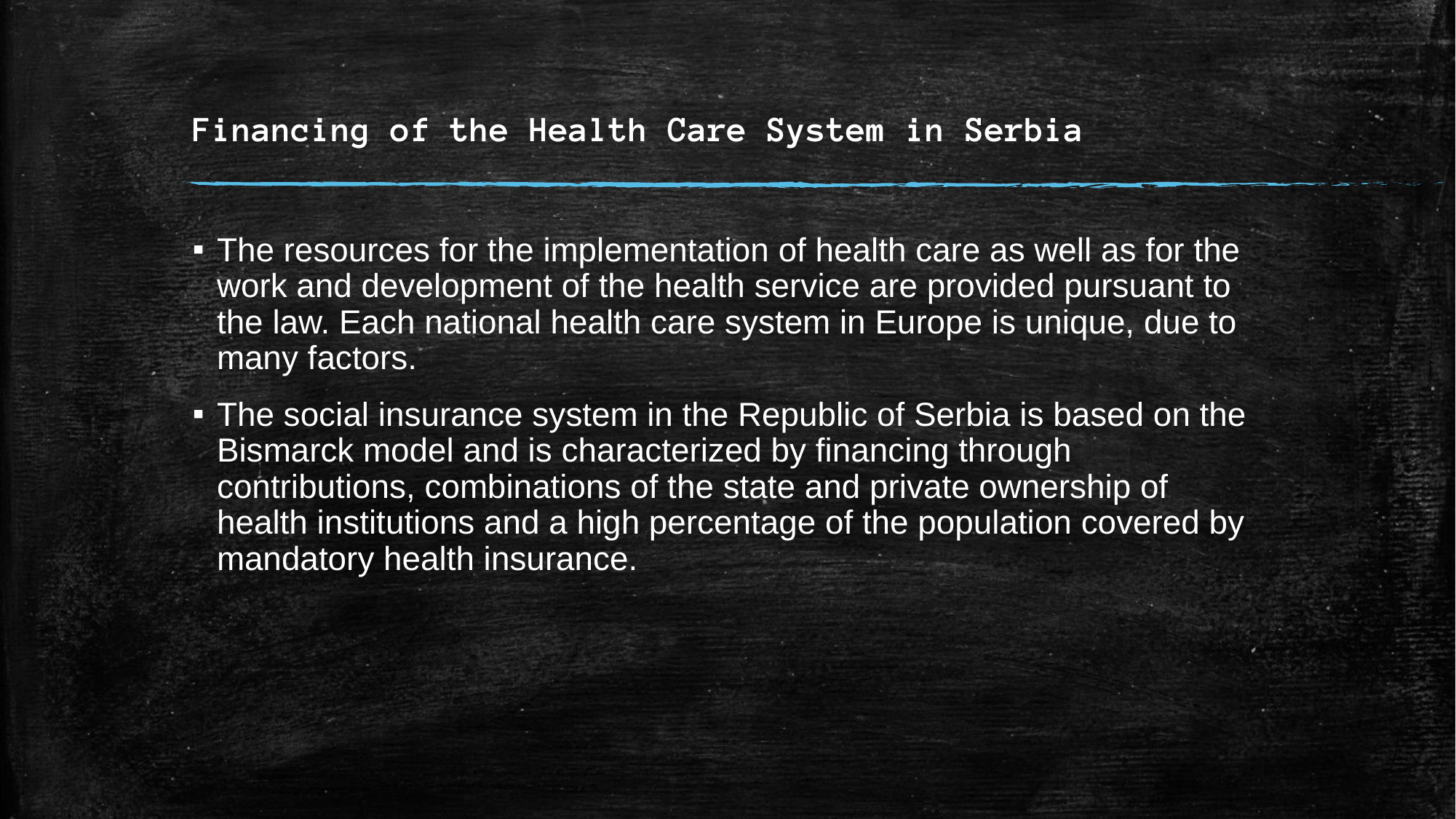

# Financing of the Health Care System in Serbia
The resources for the implementation of health care as well as for the work and development of the health service are provided pursuant to the law. Each national health care system in Europe is unique, due to many factors.
The social insurance system in the Republic of Serbia is based on the Bismarck model and is characterized by ﬁnancing through contributions, combinations of the state and private ownership of health institutions and a high percentage of the population covered by mandatory health insurance.